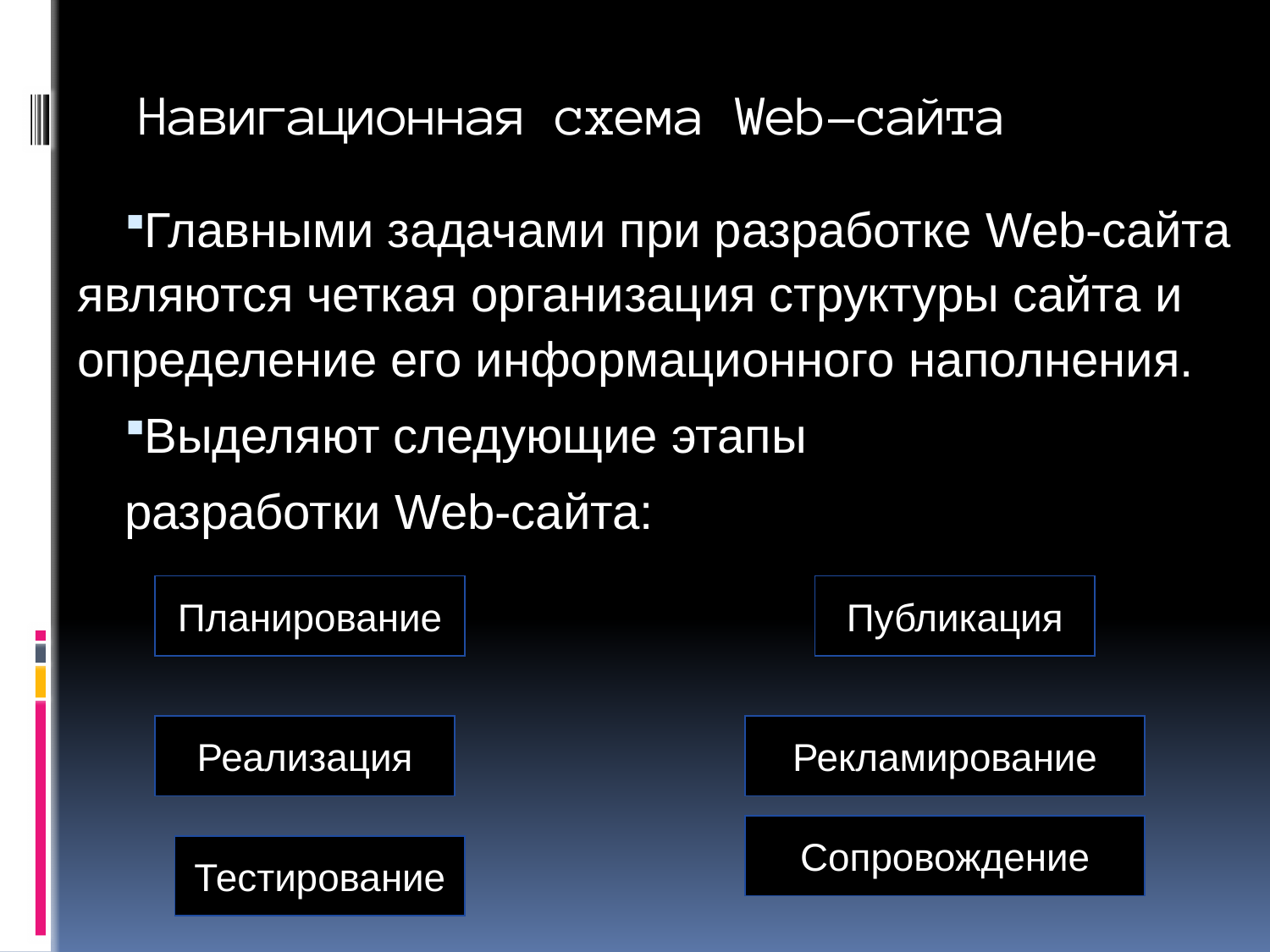

# Навигационная схема Web-сайта
Главными задачами при разработке Web-сайта являются четкая организация структуры сайта и определение его информационного наполнения.
Выделяют следующие этапы
разработки Web-сайта:
Планирование
Публикация
Реализация
Рекламирование
Сопровождение
Тестирование